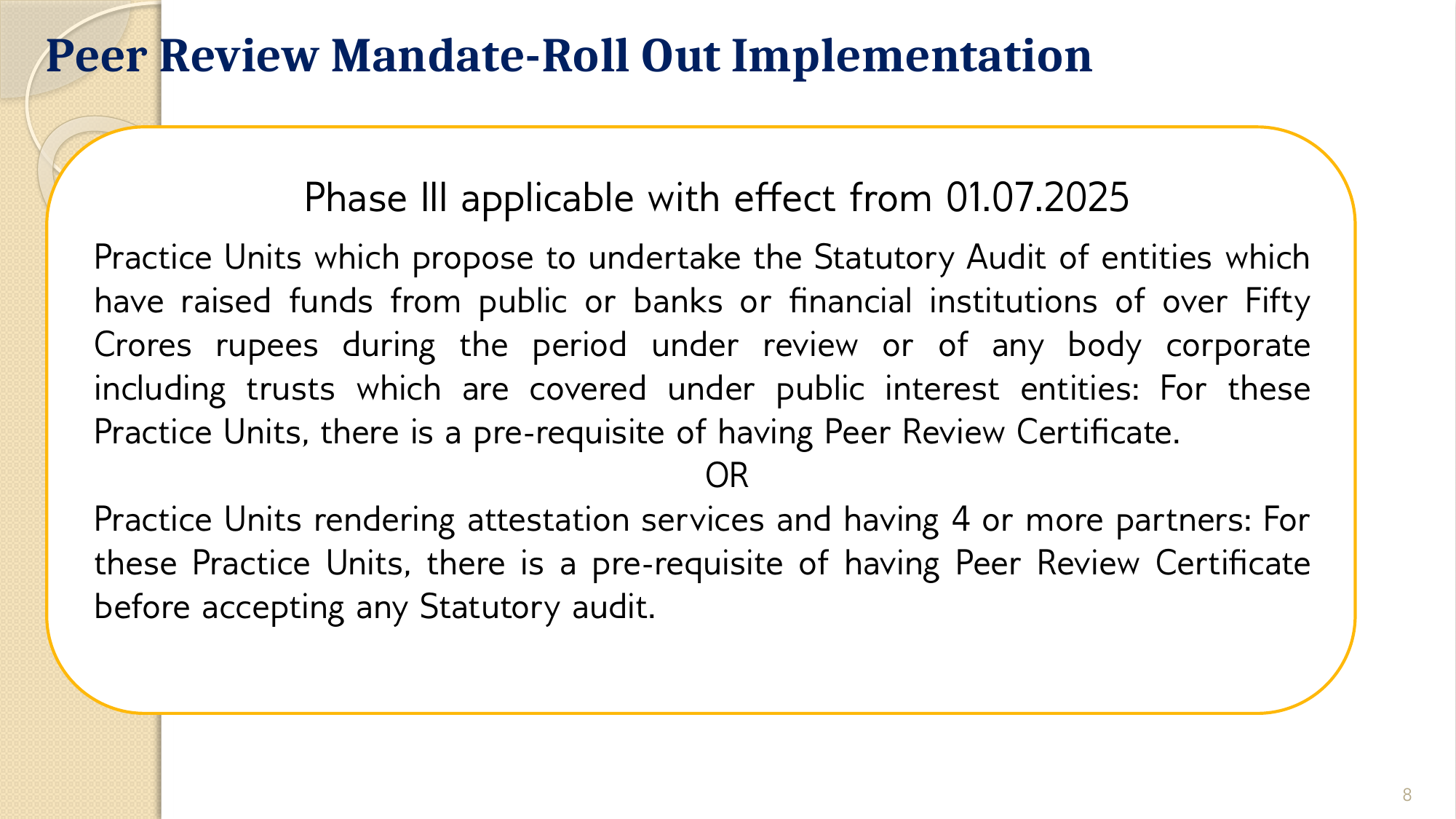

Peer Review Mandate-Roll Out Implementation

Phase III applicable with effect from 01.07.2025
Practice Units which propose to undertake the Statutory Audit of entities which have raised funds from public or banks or financial institutions of over Fifty Crores rupees during the period under review or of any body corporate including trusts which are covered under public interest entities: For these Practice Units, there is a pre-requisite of having Peer Review Certificate.
                                                        OR
Practice Units rendering attestation services and having 4 or more partners: For these Practice Units, there is a pre-requisite of having Peer Review Certificate before accepting any Statutory audit.
8